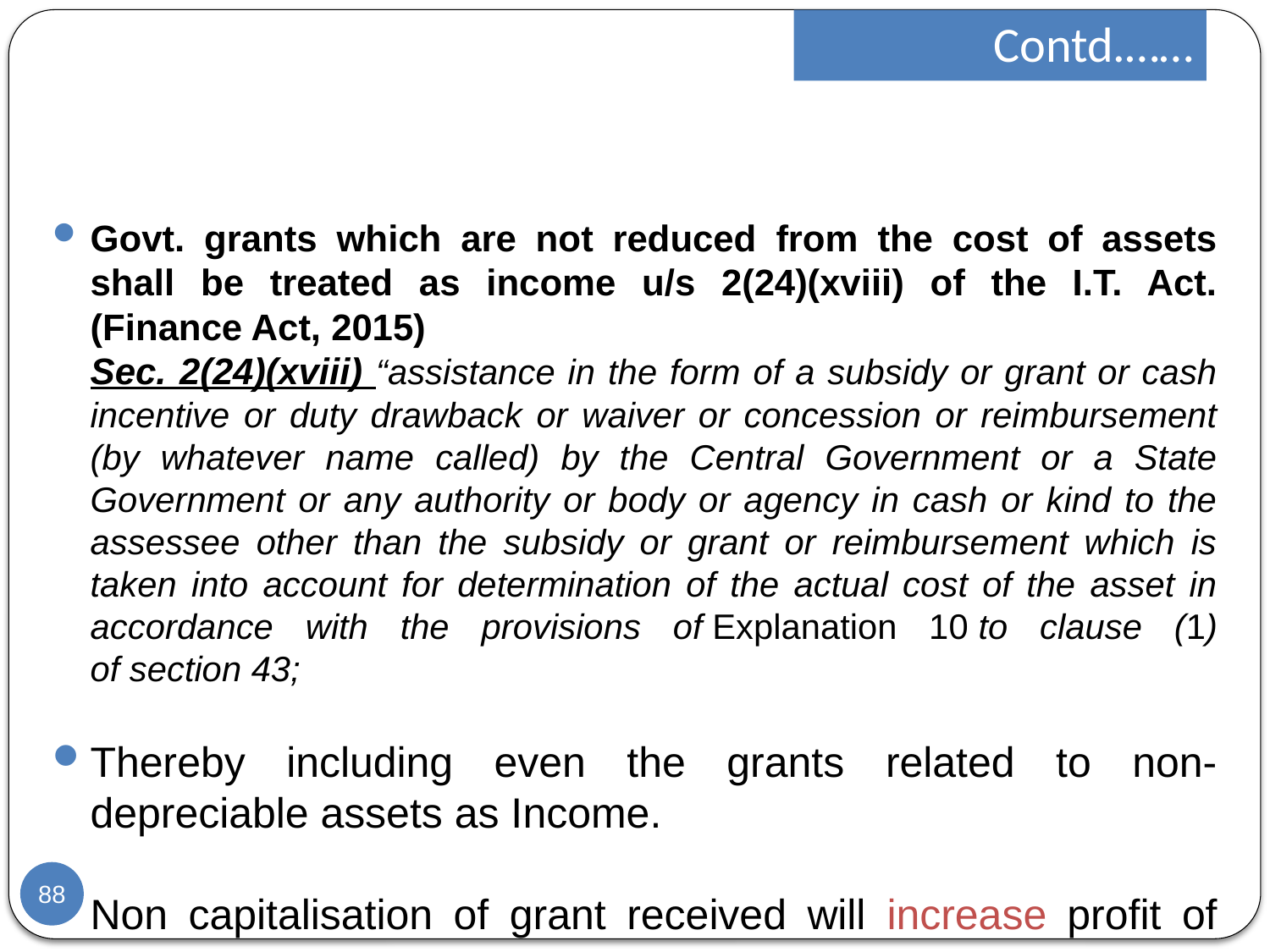

Contd.……
Govt. grants which are not reduced from the cost of assets shall be treated as income u/s 2(24)(xviii) of the I.T. Act. (Finance Act, 2015)
	Sec. 2(24)(xviii) “assistance in the form of a subsidy or grant or cash incentive or duty drawback or waiver or concession or reimbursement (by whatever name called) by the Central Government or a State Government or any authority or body or agency in cash or kind to the assessee other than the subsidy or grant or reimbursement which is taken into account for determination of the actual cost of the asset in accordance with the provisions of Explanation 10 to clause (1) of section 43;

Thereby including even the grants related to non-depreciable assets as Income.

Non capitalisation of grant received will increase profit of current year.

88